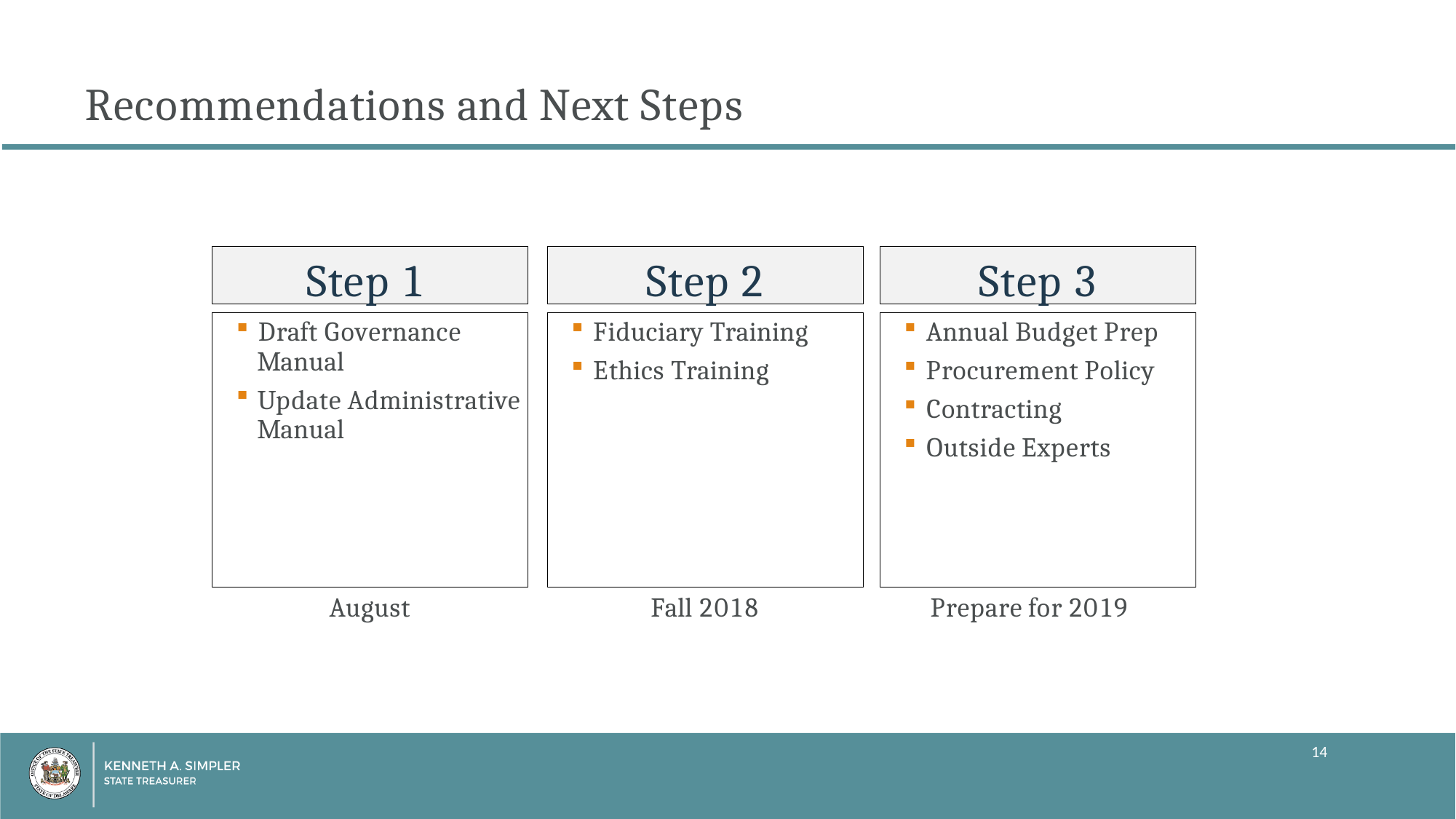

Recommendations and Next Steps
Step 2
Fiduciary Training
Ethics Training

Step 1
Draft Governance Manual
Update Administrative Manual

Step 3
Annual Budget Prep
Procurement Policy
Contracting
Outside Experts

August
Fall 2018
Prepare for 2019
14